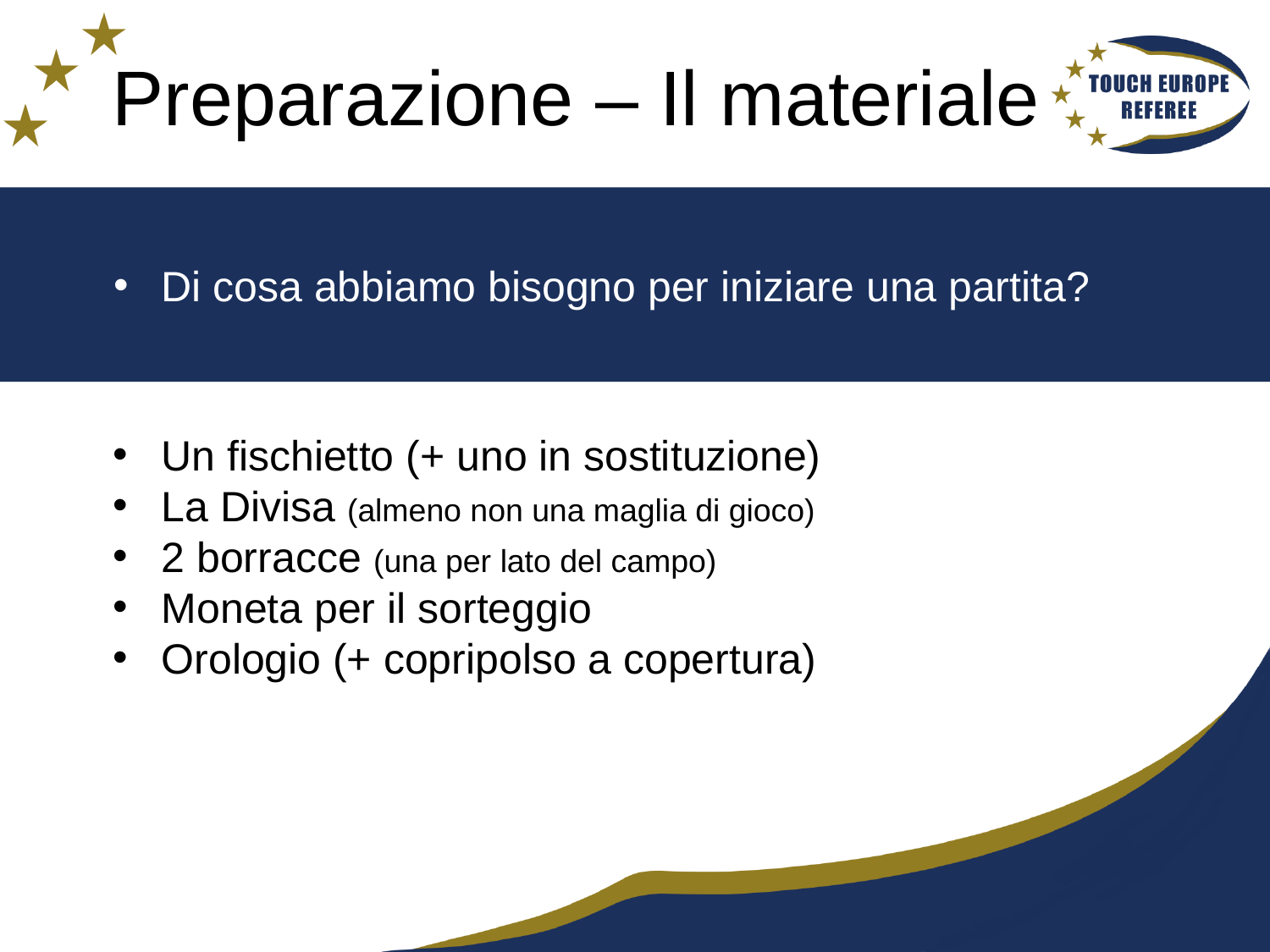

# Preparazione – Il materiale
Di cosa abbiamo bisogno per iniziare una partita?
Un fischietto (+ uno in sostituzione)
La Divisa (almeno non una maglia di gioco)
2 borracce (una per lato del campo)
Moneta per il sorteggio
Orologio (+ copripolso a copertura)